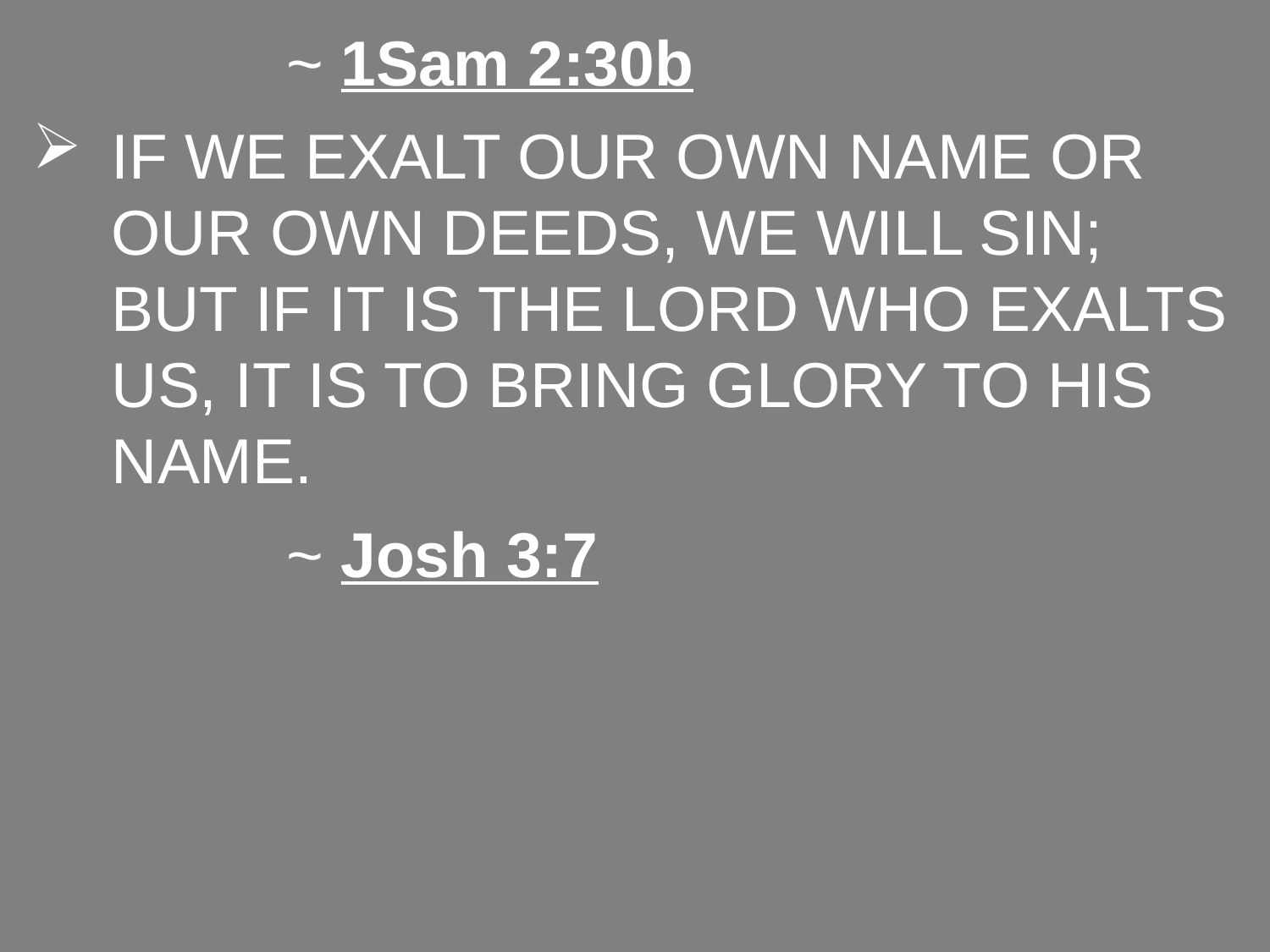

~ 1Sam 2:30b
IF WE EXALT OUR OWN NAME OR OUR OWN DEEDS, WE WILL SIN; BUT IF IT IS THE LORD WHO EXALTS US, IT IS TO BRING GLORY TO HIS NAME.
		~ Josh 3:7